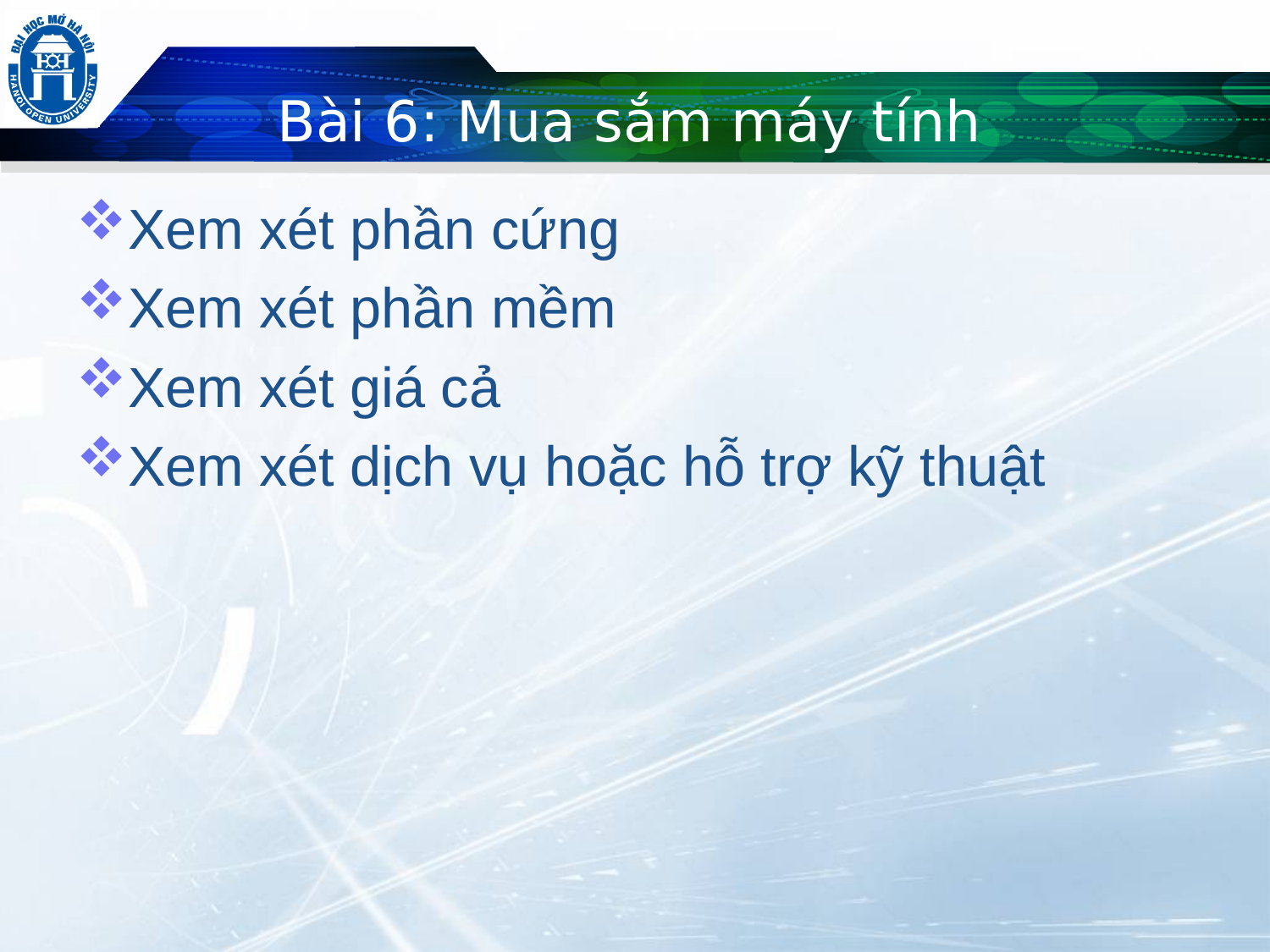

Bài 6: Mua sắm máy tính
Xem xét phần cứng
Xem xét phần mềm
Xem xét giá cả
Xem xét dịch vụ hoặc hỗ trợ kỹ thuật